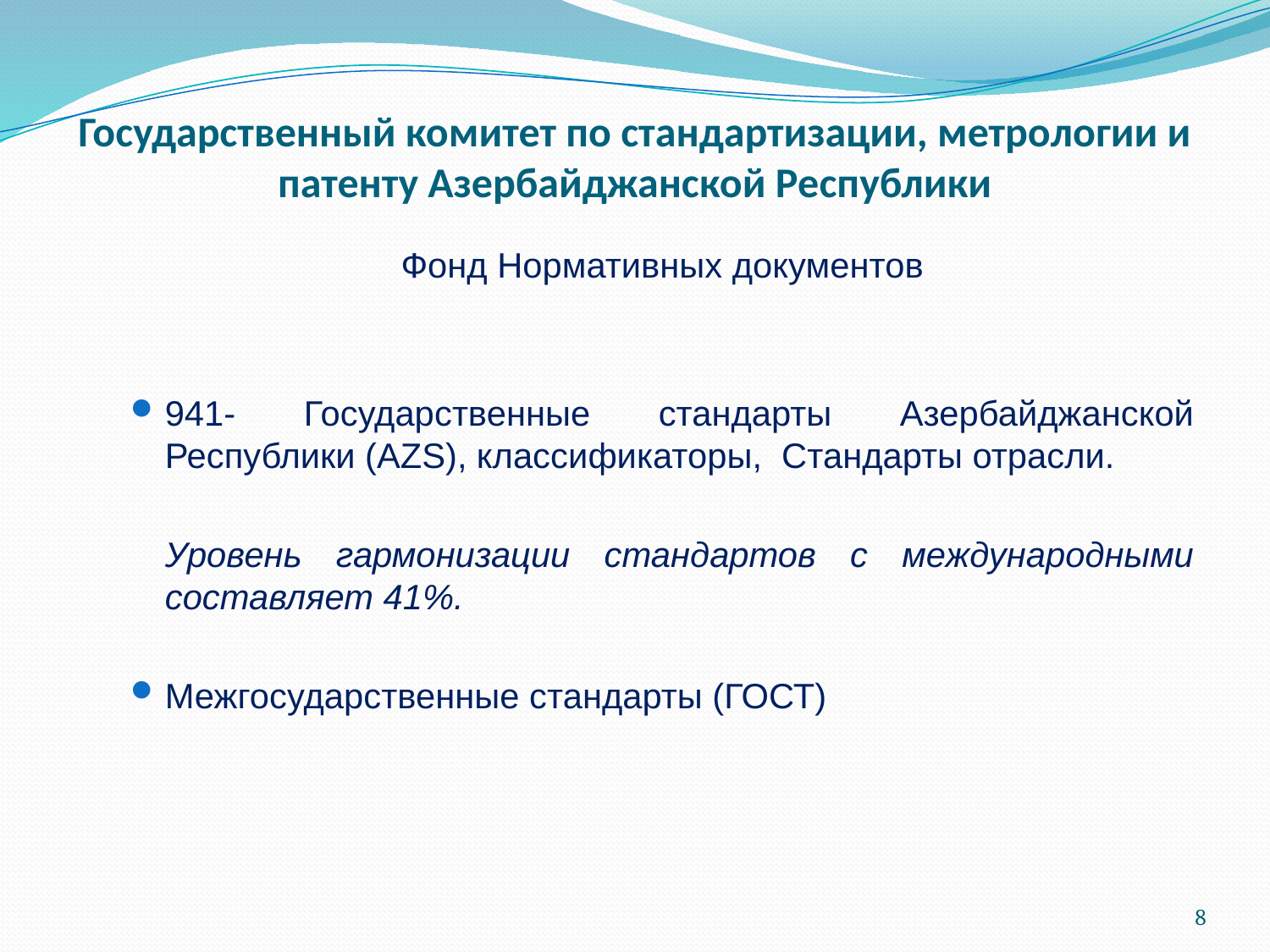

# Государственный комитет по стандартизации, метрологии и патенту Азербайджанской Республики
Фонд Нормативных документов

941- Государственные стандарты Азербайджанской Республики (AZS), классификаторы,  Стандарты отрасли.

	Уровень гармонизации стандартов с международными составляет 41%.

Межгосударственные стандарты (ГОСТ)

8